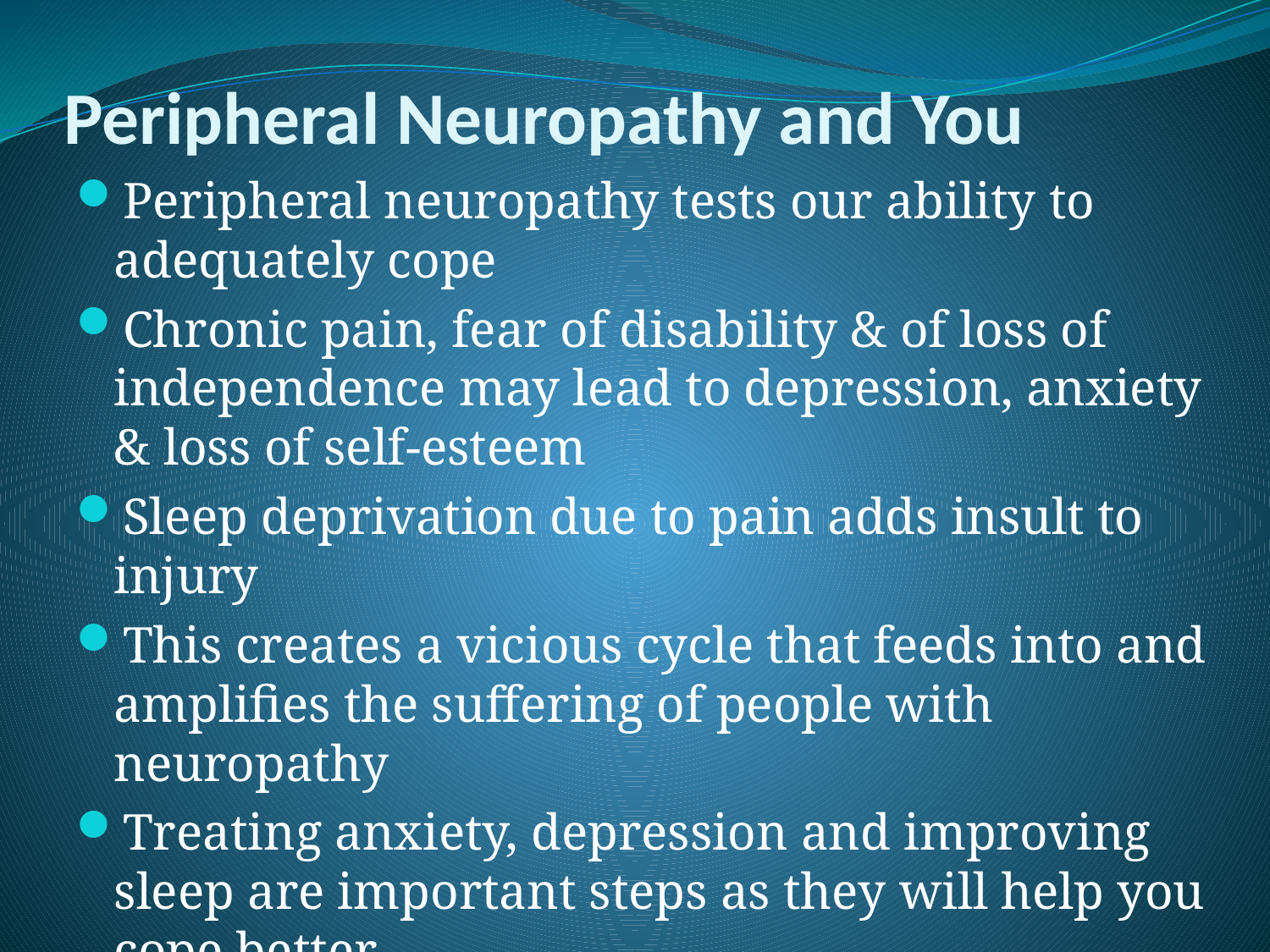

# Peripheral Neuropathy and You
Peripheral neuropathy tests our ability to adequately cope
Chronic pain, fear of disability & of loss of independence may lead to depression, anxiety & loss of self-esteem
Sleep deprivation due to pain adds insult to injury
This creates a vicious cycle that feeds into and amplifies the suffering of people with neuropathy
Treating anxiety, depression and improving sleep are important steps as they will help you cope better
It is therefore important to be open and discuss these with your neuropathy doctor